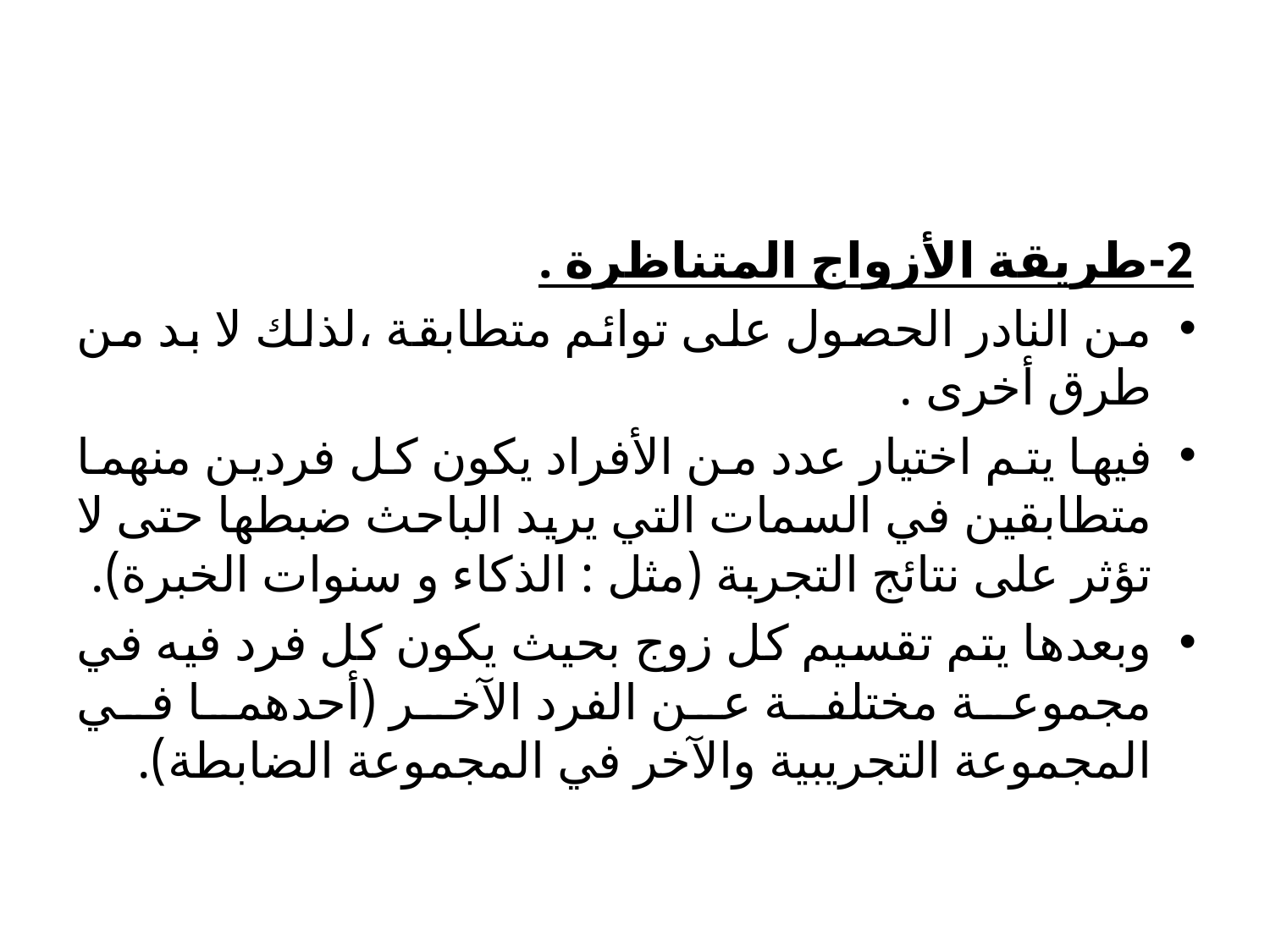

#
2-طريقة الأزواج المتناظرة .
من النادر الحصول على توائم متطابقة ،لذلك لا بد من طرق أخرى .
فيها يتم اختيار عدد من الأفراد يكون كل فردين منهما متطابقين في السمات التي يريد الباحث ضبطها حتى لا تؤثر على نتائج التجربة (مثل : الذكاء و سنوات الخبرة).
وبعدها يتم تقسيم كل زوج بحيث يكون كل فرد فيه في مجموعة مختلفة عن الفرد الآخر (أحدهما في المجموعة التجريبية والآخر في المجموعة الضابطة).